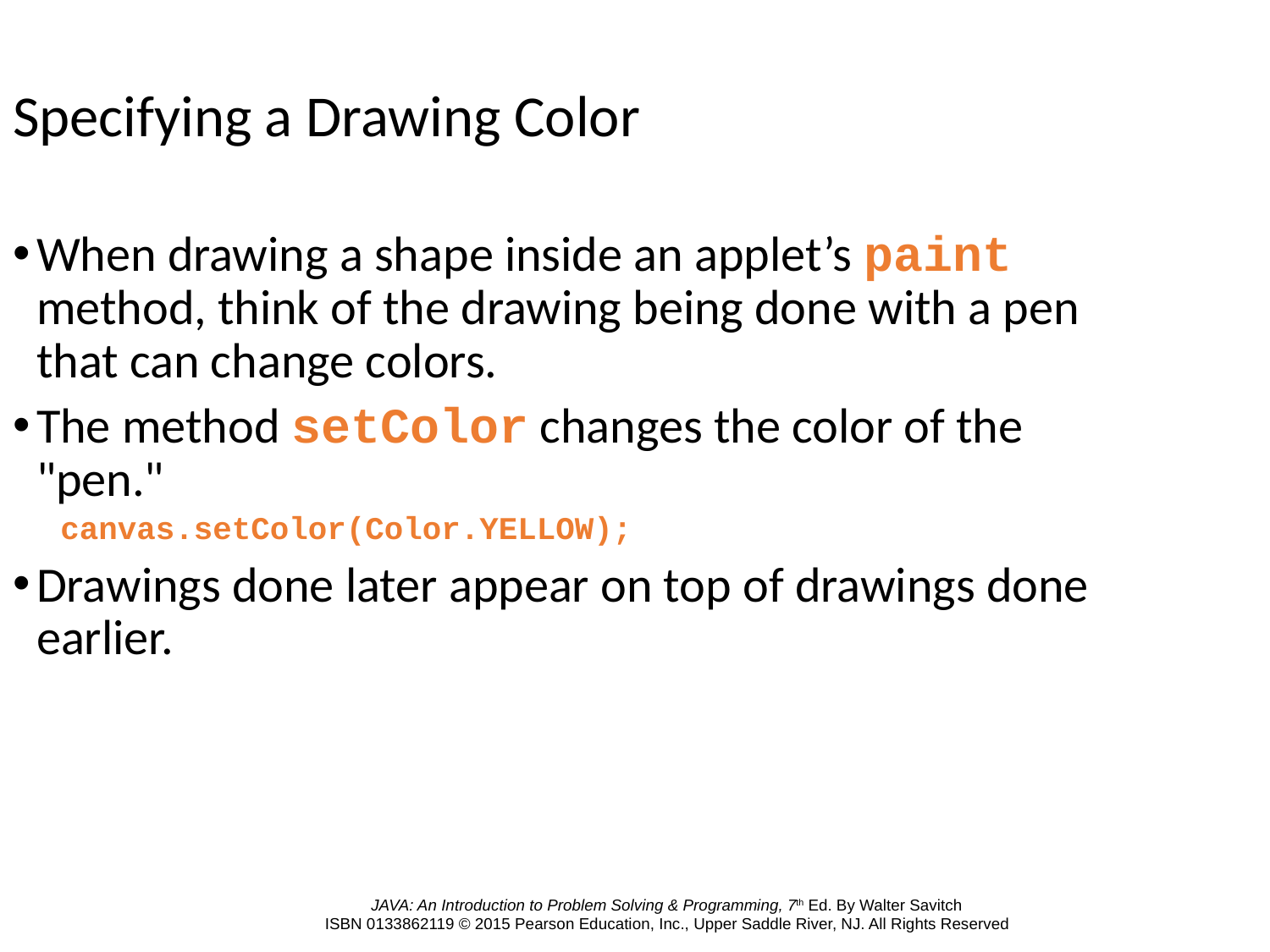

Specifying a Drawing Color
When drawing a shape inside an applet’s paint method, think of the drawing being done with a pen that can change colors.
The method setColor changes the color of the "pen."
canvas.setColor(Color.YELLOW);
Drawings done later appear on top of drawings done earlier.